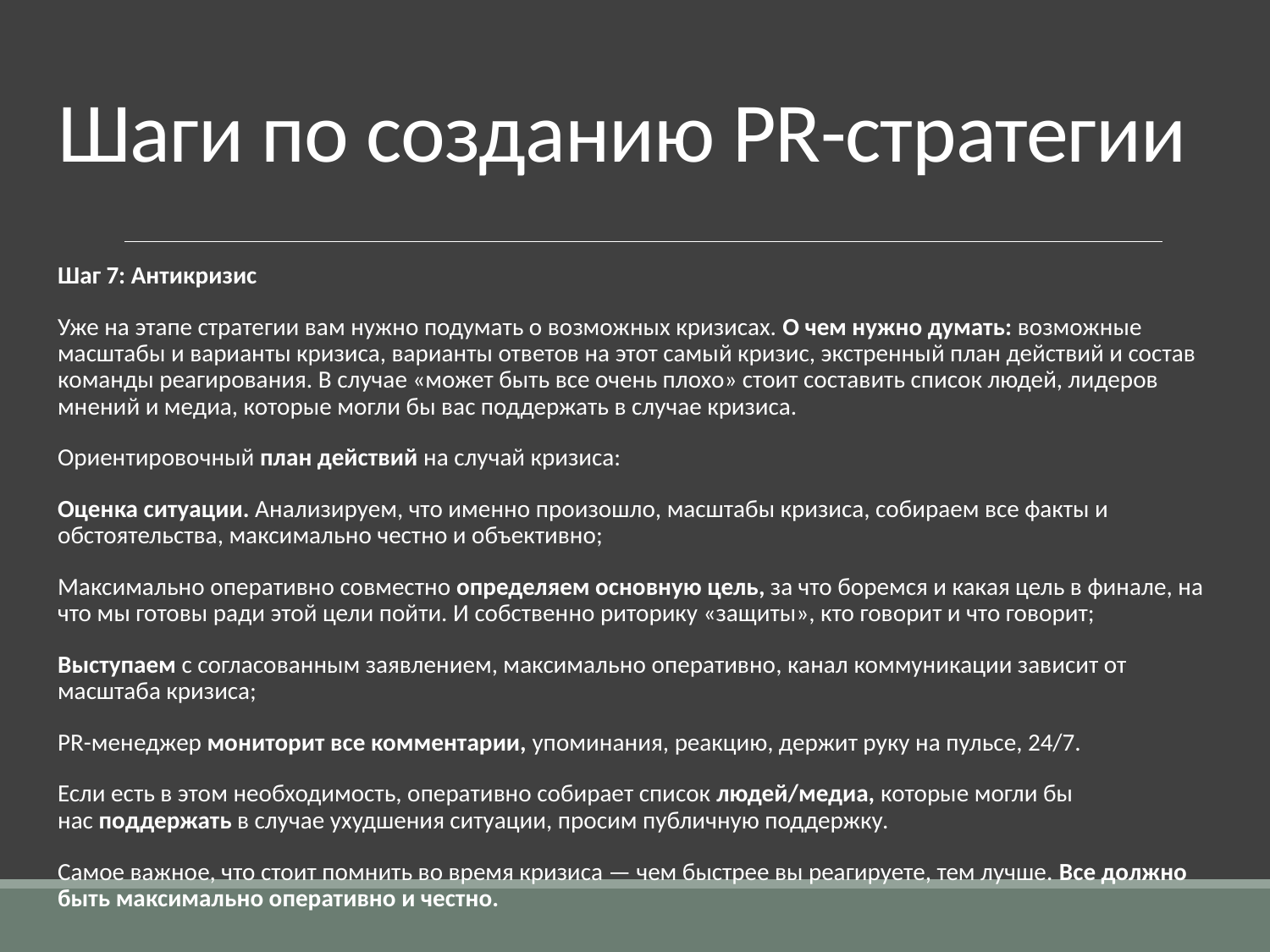

# Шаги по созданию PR-стратегии
Шаг 7: Антикризис
Уже на этапе стратегии вам нужно подумать о возможных кризисах. О чем нужно думать: возможные масштабы и варианты кризиса, варианты ответов на этот самый кризис, экстренный план действий и состав команды реагирования. В случае «может быть все очень плохо» стоит составить список людей, лидеров мнений и медиа, которые могли бы вас поддержать в случае кризиса.
Ориентировочный план действий на случай кризиса:
Оценка ситуации. Анализируем, что именно произошло, масштабы кризиса, собираем все факты и обстоятельства, максимально честно и объективно;
Максимально оперативно совместно определяем основную цель, за что боремся и какая цель в финале, на что мы готовы ради этой цели пойти. И собственно риторику «защиты», кто говорит и что говорит;
Выступаем с согласованным заявлением, максимально оперативно, канал коммуникации зависит от масштаба кризиса;
PR-менеджер мониторит все комментарии, упоминания, реакцию, держит руку на пульсе, 24/7.
Если есть в этом необходимость, оперативно собирает список людей/медиа, которые могли бы нас поддержать в случае ухудшения ситуации, просим публичную поддержку.
Самое важное, что стоит помнить во время кризиса — чем быстрее вы реагируете, тем лучше. Все должно быть максимально оперативно и честно.